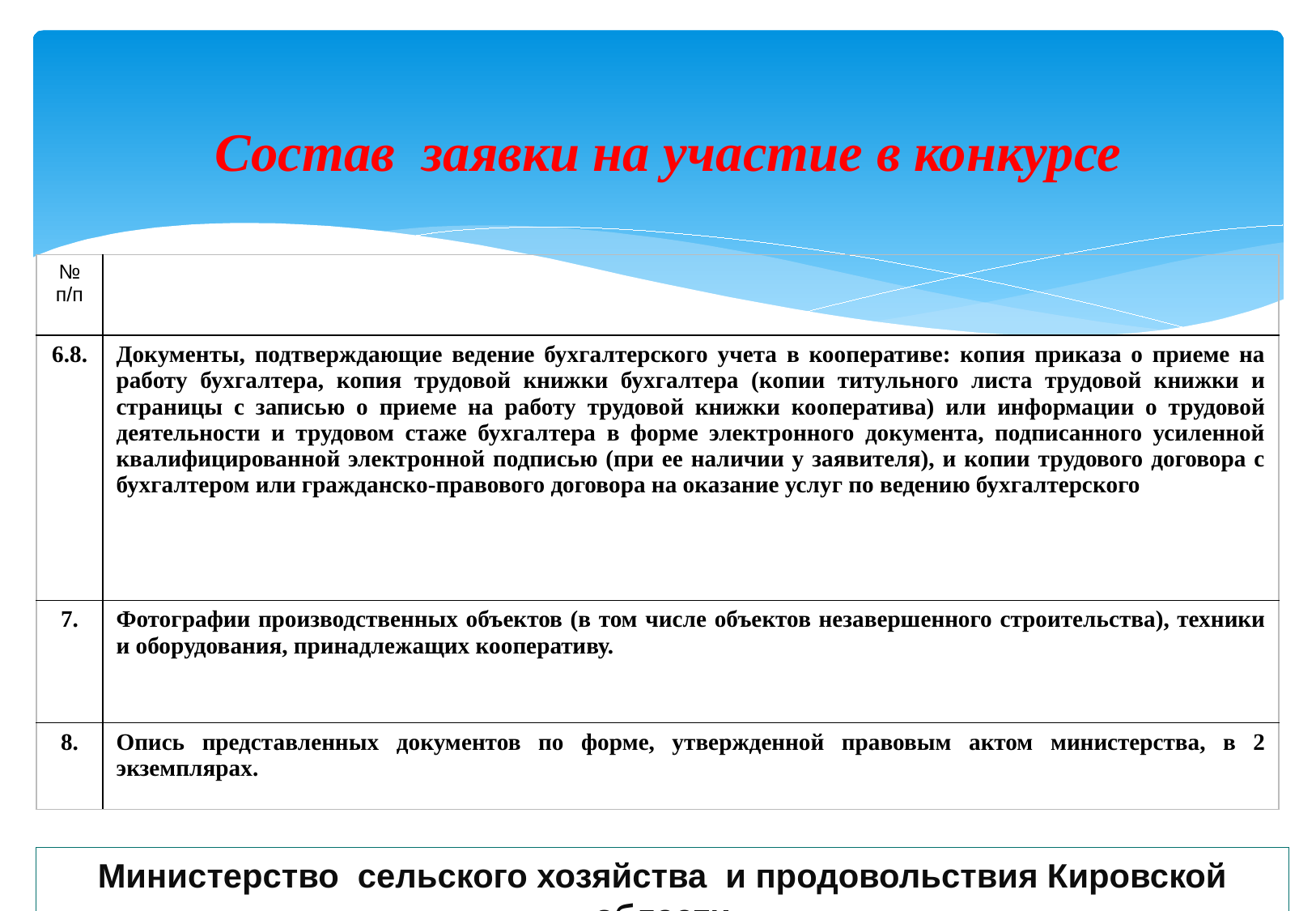

Состав  заявки на участие в конкурсе
| № п/п |  |
| --- | --- |
| 6.8. | Документы, подтверждающие ведение бухгалтерского учета в кооперативе: копия приказа о приеме на работу бухгалтера, копия трудовой книжки бухгалтера (копии титульного листа трудовой книжки и страницы с записью о приеме на работу трудовой книжки кооператива) или информации о трудовой деятельности и трудовом стаже бухгалтера в форме электронного документа, подписанного усиленной квалифицированной электронной подписью (при ее наличии у заявителя), и копии трудового договора с бухгалтером или гражданско-правового договора на оказание услуг по ведению бухгалтерского |
| 7. | Фотографии производственных объектов (в том числе объектов незавершенного строительства), техники и оборудования, принадлежащих кооперативу. |
| 8. | Опись представленных документов по форме, утвержденной правовым актом министерства, в 2 экземплярах. |
Министерство  сельского хозяйства  и продовольствия Кировской области